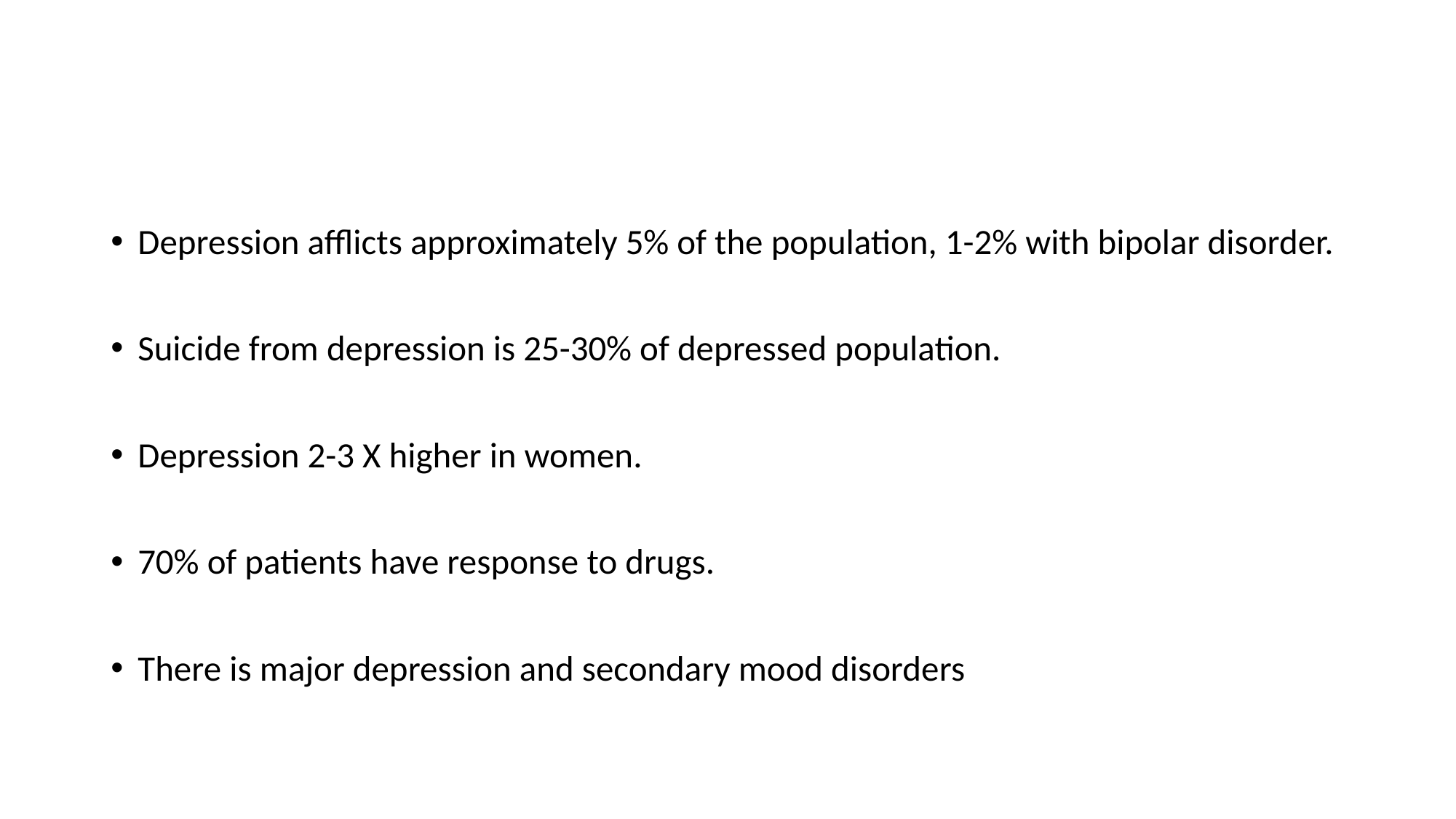

Depression afflicts approximately 5% of the population, 1-2% with bipolar disorder.

Suicide from depression is 25-30% of depressed population.

Depression 2-3 X higher in women.

70% of patients have response to drugs.

There is major depression and secondary mood disorders